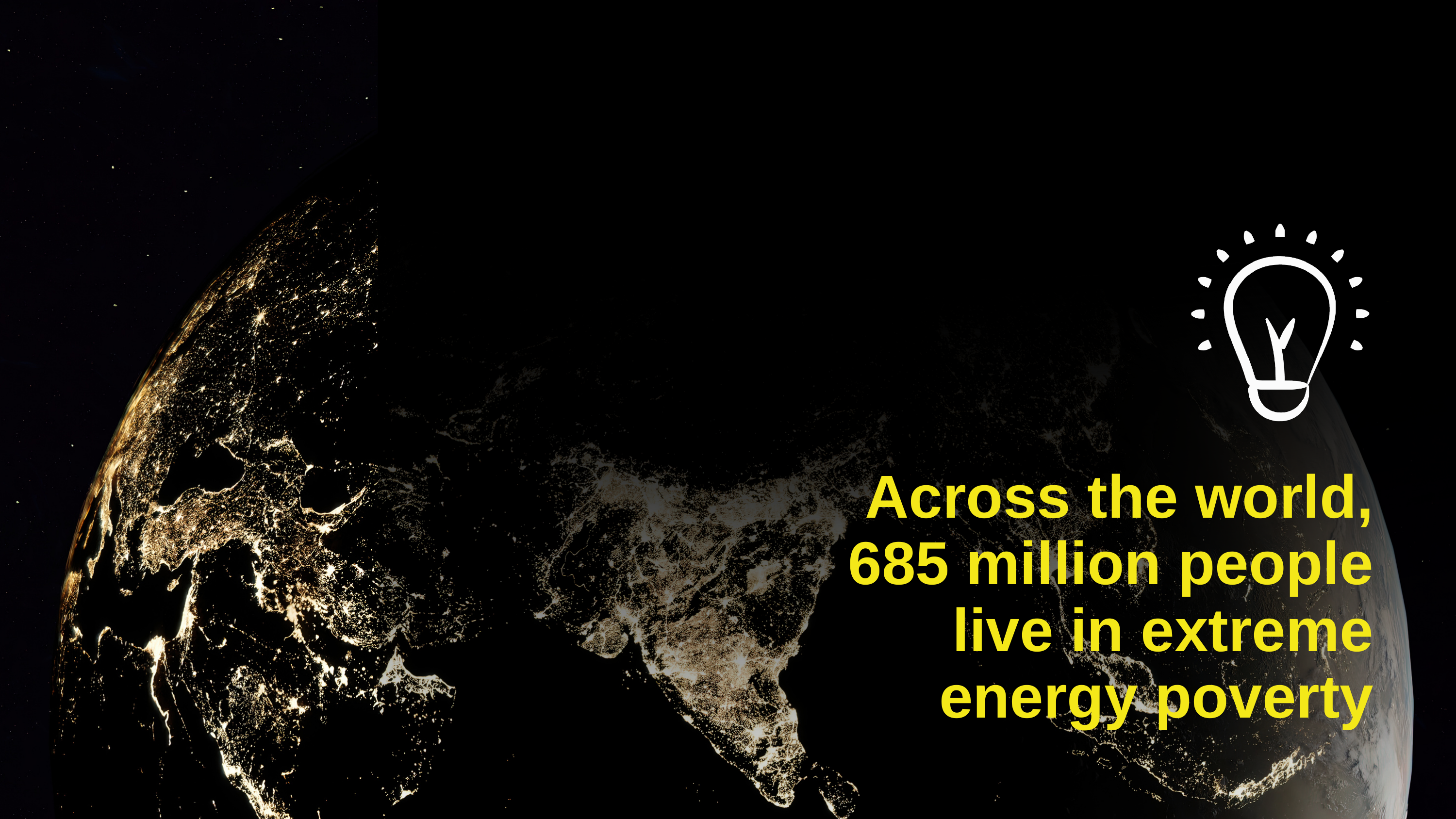

Across the world,
685 million people live in extreme energy poverty